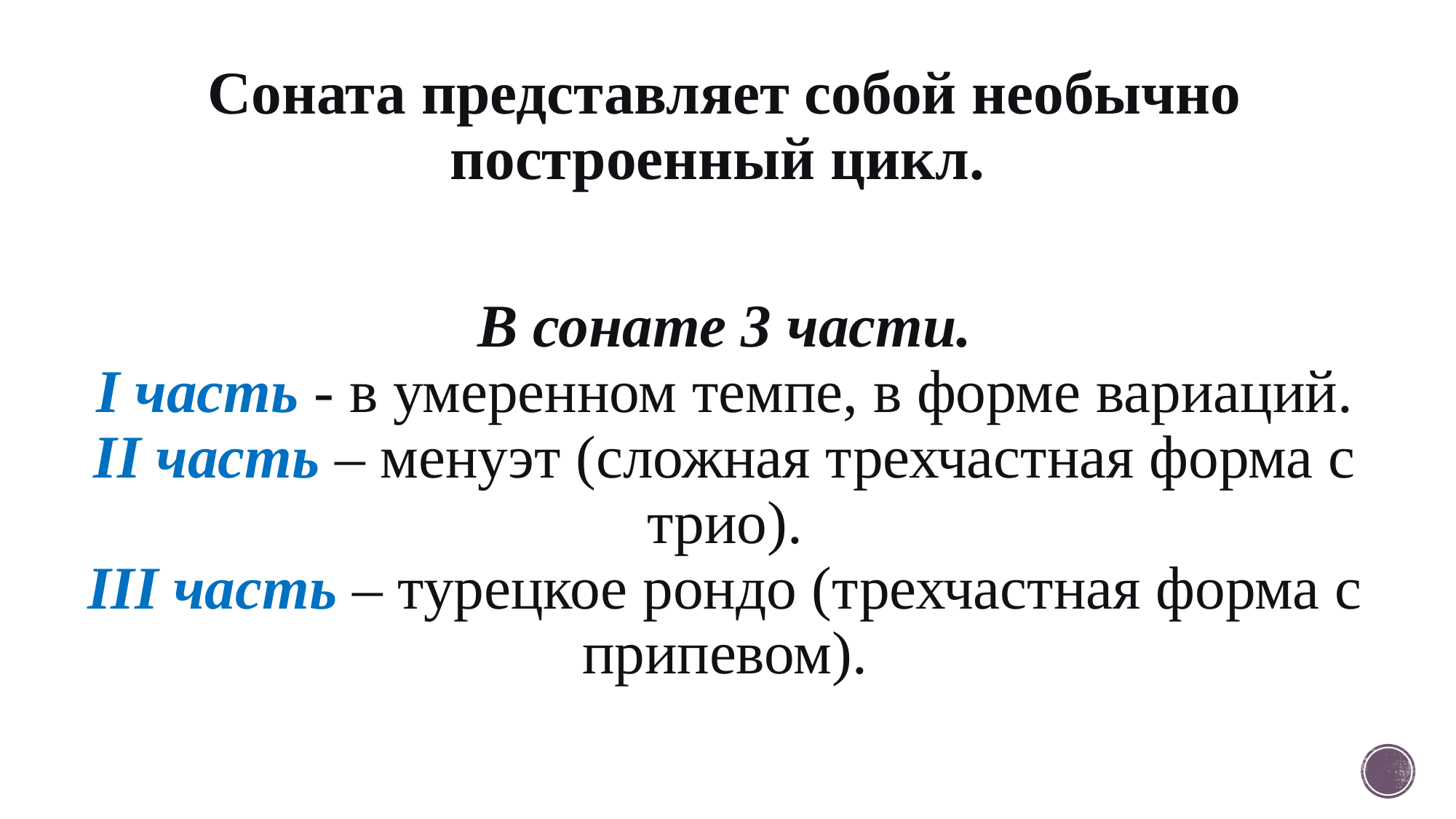

Соната представляет собой необычно построенный цикл.

В сонате 3 части.
I часть - в умеренном темпе, в форме вариаций.
II часть – менуэт (сложная трехчастная форма с трио).
III часть – турецкое рондо (трехчастная форма с припевом).